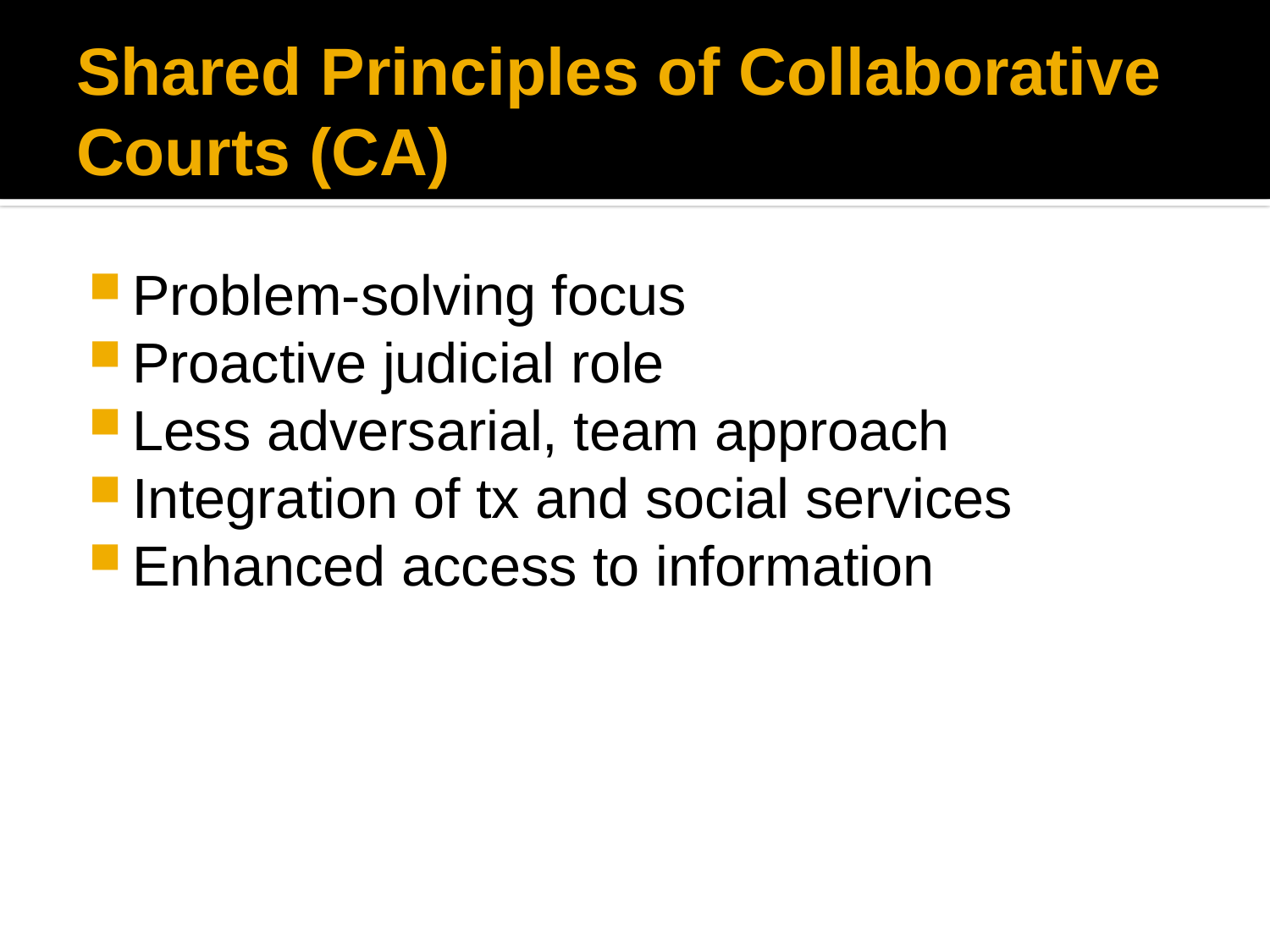

# Shared Principles of Collaborative Courts (CA)
Problem-solving focus
Proactive judicial role
Less adversarial, team approach
Integration of tx and social services
Enhanced access to information